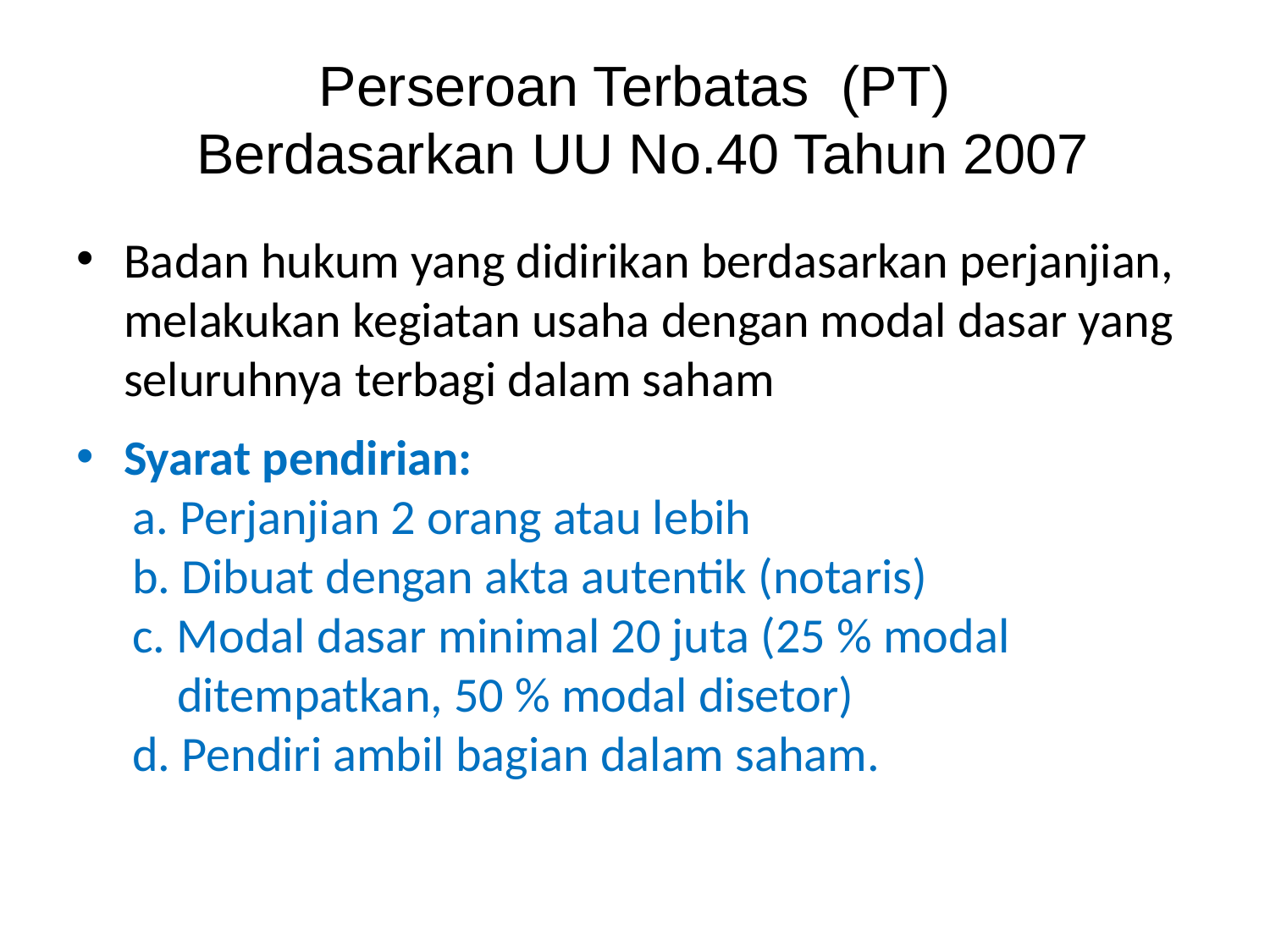

# Perseroan Terbatas  (PT) Berdasarkan UU No.40 Tahun 2007
Badan hukum yang didirikan berdasarkan perjanjian, melakukan kegiatan usaha dengan modal dasar yang seluruhnya terbagi dalam saham

Syarat pendirian:
     a. Perjanjian 2 orang atau lebih
     b. Dibuat dengan akta autentik (notaris)
     c. Modal dasar minimal 20 juta (25 % modal
         ditempatkan, 50 % modal disetor)
     d. Pendiri ambil bagian dalam saham.